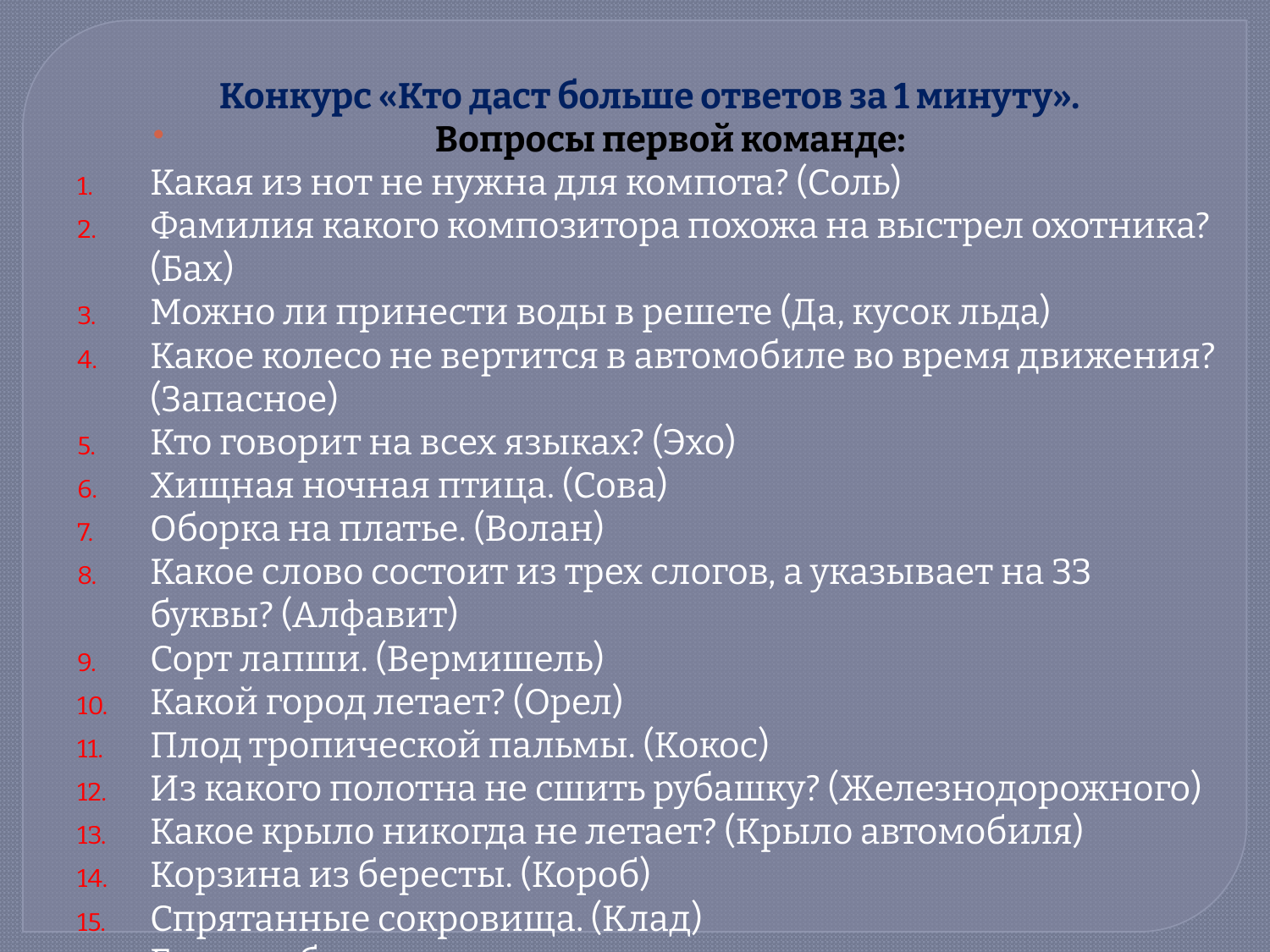

Конкурс «Кто даст больше ответов за 1 минуту».
Вопросы первой команде:
Какая из нот не нужна для компота? (Соль)
Фамилия какого композитора похожа на выстрел охотника? (Бах)
Можно ли принести воды в решете (Да, кусок льда)
Какое колесо не вертится в автомобиле во время движения? (Запасное)
Кто говорит на всех языках? (Эхо)
Хищная ночная птица. (Сова)
Оборка на платье. (Волан)
Какое слово состоит из трех слогов, а указывает на 33 буквы? (Алфавит)
Сорт лапши. (Вермишель)
Какой город летает? (Орел)
Плод тропической пальмы. (Кокос)
Из какого полотна не сшить рубашку? (Железнодорожного)
Какое крыло никогда не летает? (Крыло автомобиля)
Корзина из бересты. (Короб)
Спрятанные сокровища. (Клад)
Гладкая блестящая поверхность, дающая отражение. (Зеркало)
Женское платье без рукавов. (Сарафан)